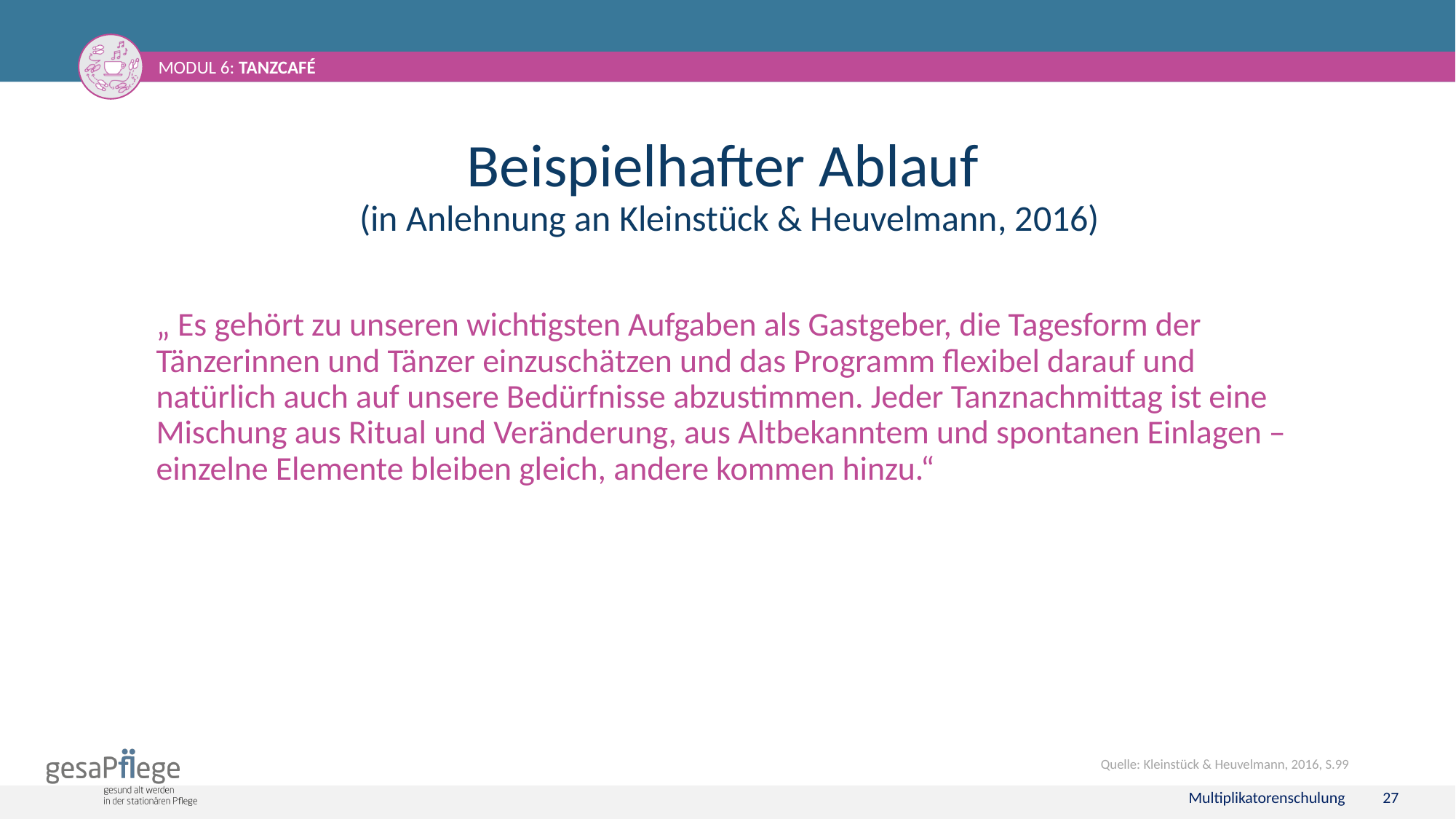

# Beispielhafter Ablauf (in Anlehnung an Kleinstück & Heuvelmann, 2016)
„ Es gehört zu unseren wichtigsten Aufgaben als Gastgeber, die Tagesform der Tänzerinnen und Tänzer einzuschätzen und das Programm flexibel darauf und natürlich auch auf unsere Bedürfnisse abzustimmen. Jeder Tanznachmittag ist eine Mischung aus Ritual und Veränderung, aus Altbekanntem und spontanen Einlagen – einzelne Elemente bleiben gleich, andere kommen hinzu.“
Quelle: Kleinstück & Heuvelmann, 2016, S.99

Multiplikatorenschulung
27